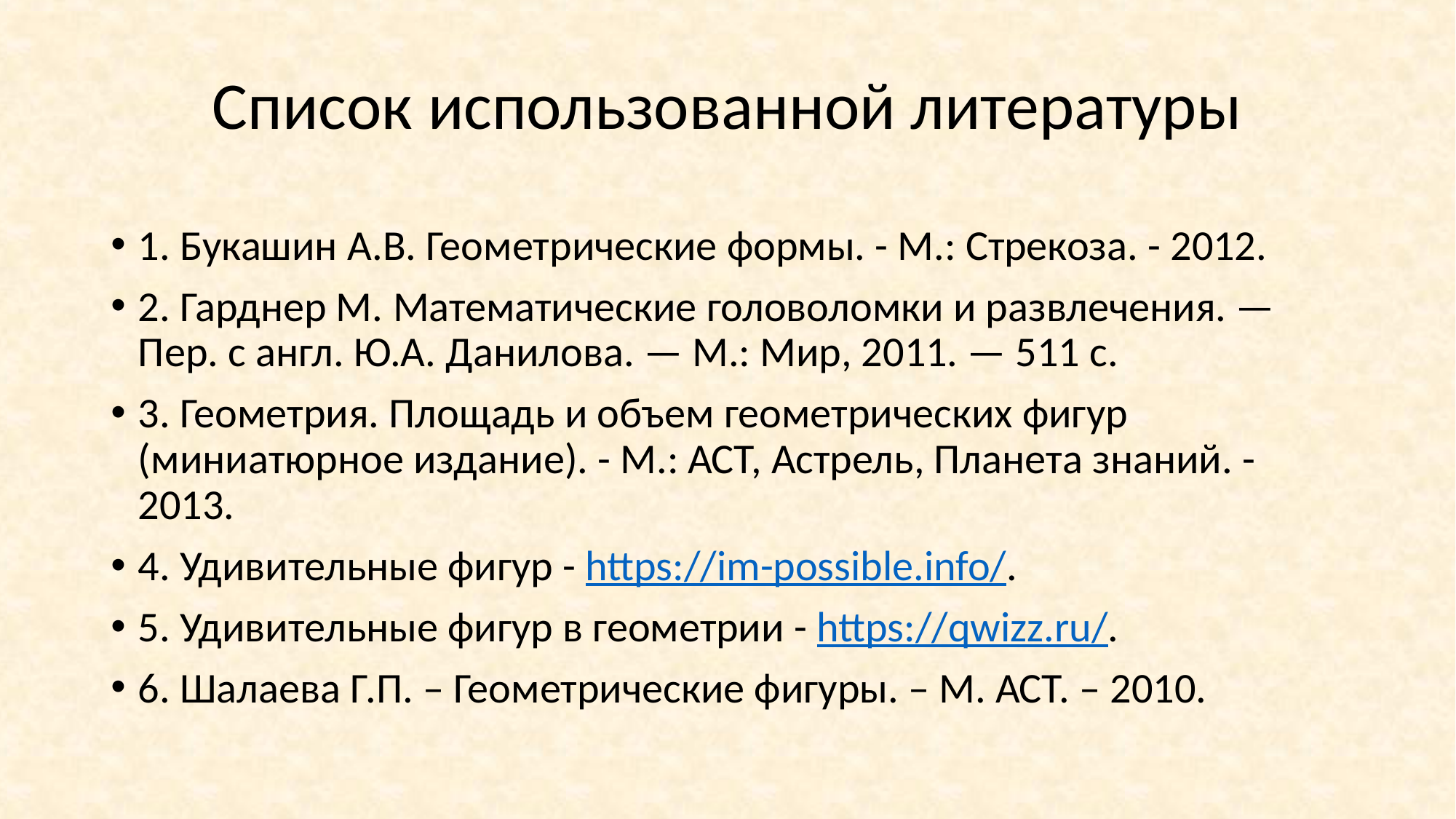

# Список использованной литературы
1. Букашин А.В. Геометрические формы. - М.: Стрекоза. - 2012.
2. Гарднер М. Математические головоломки и развлечения. — Пер. с англ. Ю.А. Данилова. — М.: Мир, 2011. — 511 с.
3. Геометрия. Площадь и объем геометрических фигур (миниатюрное издание). - М.: АСТ, Астрель, Планета знаний. - 2013.
4. Удивительные фигур - https://im-possible.info/.
5. Удивительные фигур в геометрии - https://qwizz.ru/.
6. Шалаева Г.П. – Геометрические фигуры. – М. АСТ. – 2010.